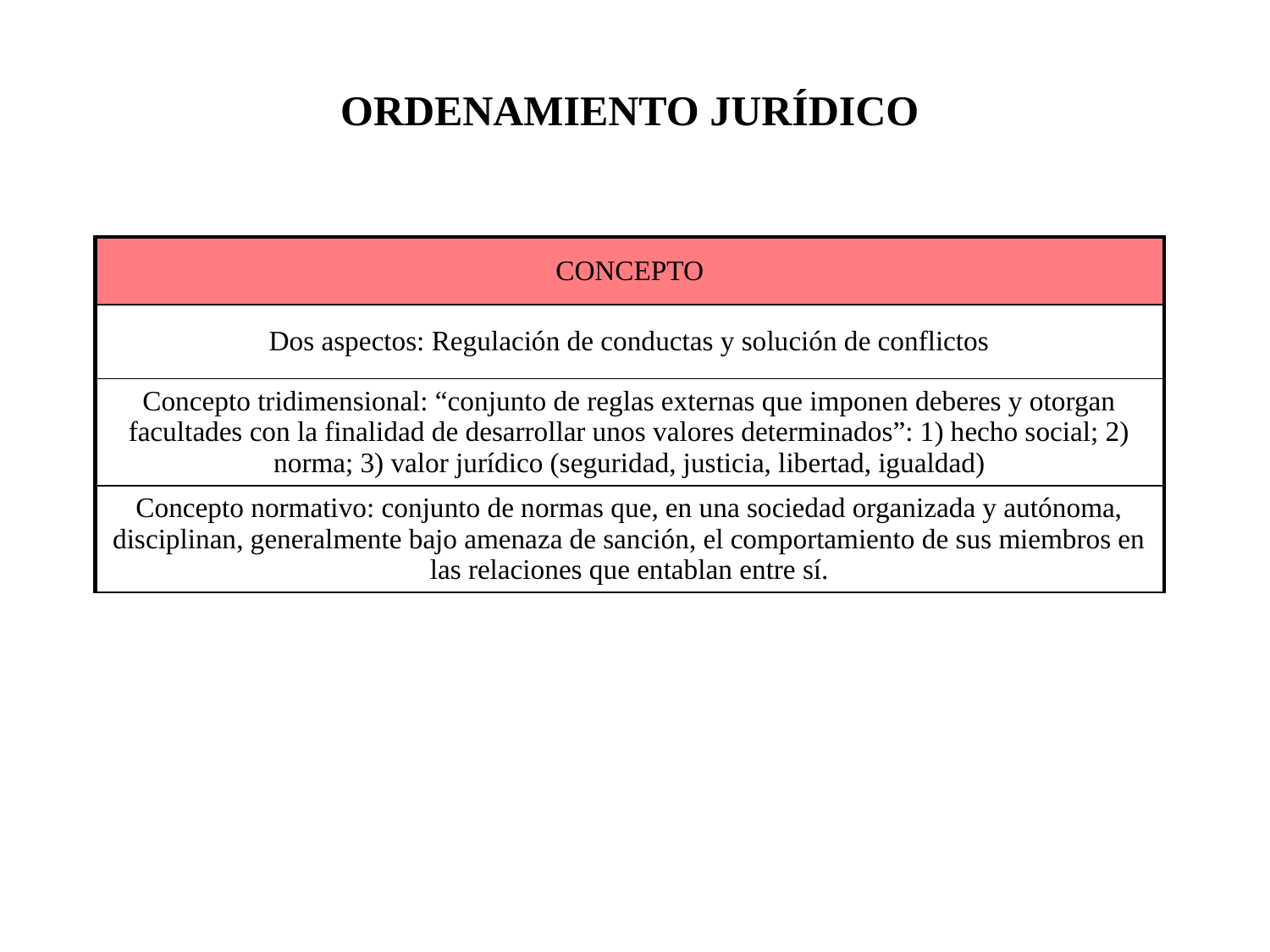

# ORDENAMIENTO JURÍDICO
| CONCEPTO |
| --- |
| Dos aspectos: Regulación de conductas y solución de conflictos |
| Concepto tridimensional: “conjunto de reglas externas que imponen deberes y otorgan facultades con la finalidad de desarrollar unos valores determinados”: 1) hecho social; 2) norma; 3) valor jurídico (seguridad, justicia, libertad, igualdad) |
| Concepto normativo: conjunto de normas que, en una sociedad organizada y autónoma, disciplinan, generalmente bajo amenaza de sanción, el comportamiento de sus miembros en las relaciones que entablan entre sí. |